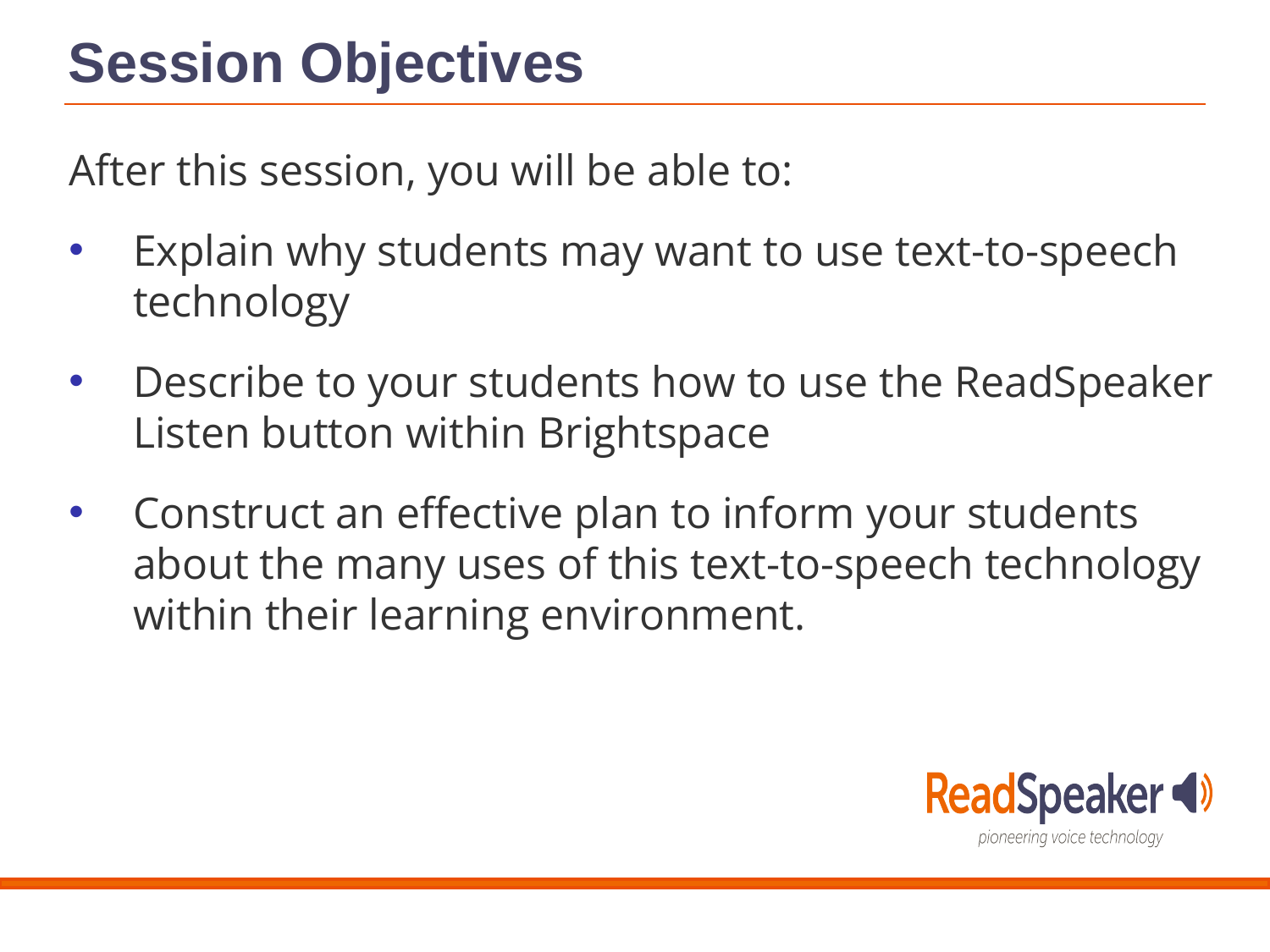

Session Objectives
After this session, you will be able to:
Explain why students may want to use text-to-speech technology
Describe to your students how to use the ReadSpeaker Listen button within Brightspace
Construct an effective plan to inform your students about the many uses of this text-to-speech technology within their learning environment.